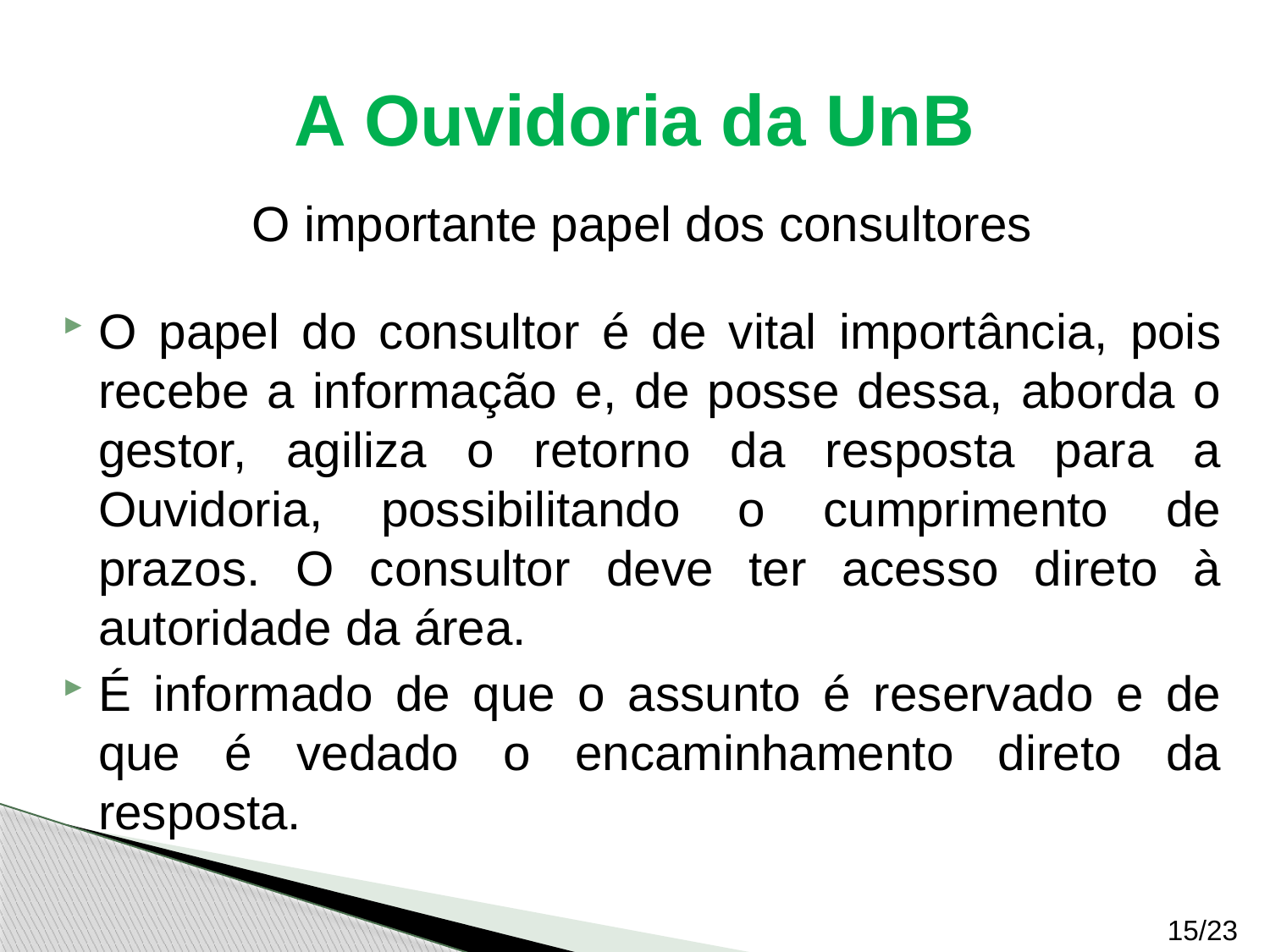

# A Ouvidoria da UnB
O importante papel dos consultores

O papel do consultor é de vital importância, pois recebe a informação e, de posse dessa, aborda o gestor, agiliza o retorno da resposta para a Ouvidoria, possibilitando o cumprimento de prazos. O consultor deve ter acesso direto à autoridade da área.
É informado de que o assunto é reservado e de que é vedado o encaminhamento direto da resposta.
15/23